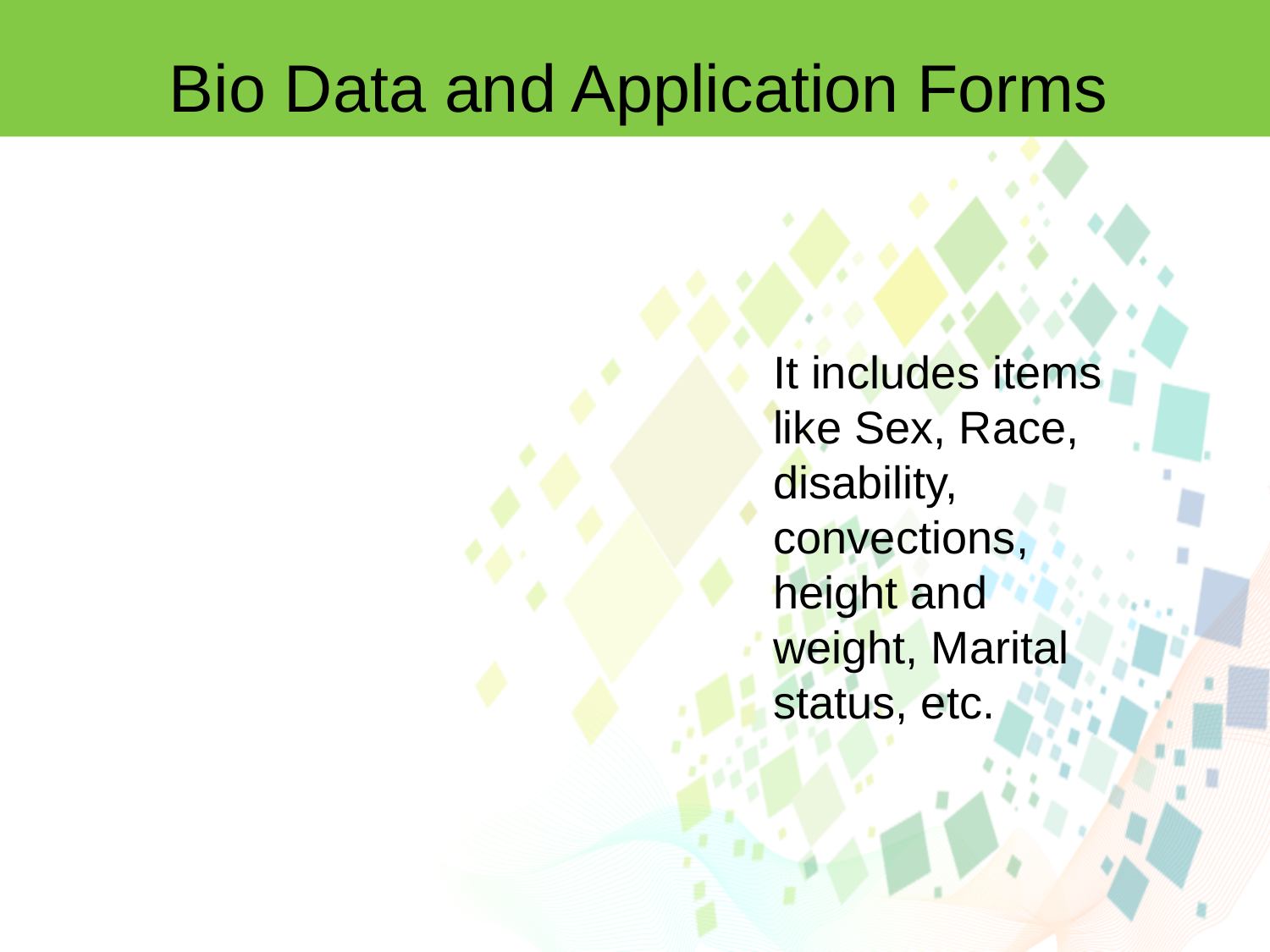

Bio Data and Application Forms
It includes items like Sex, Race, disability, convections, height and weight, Marital status, etc.